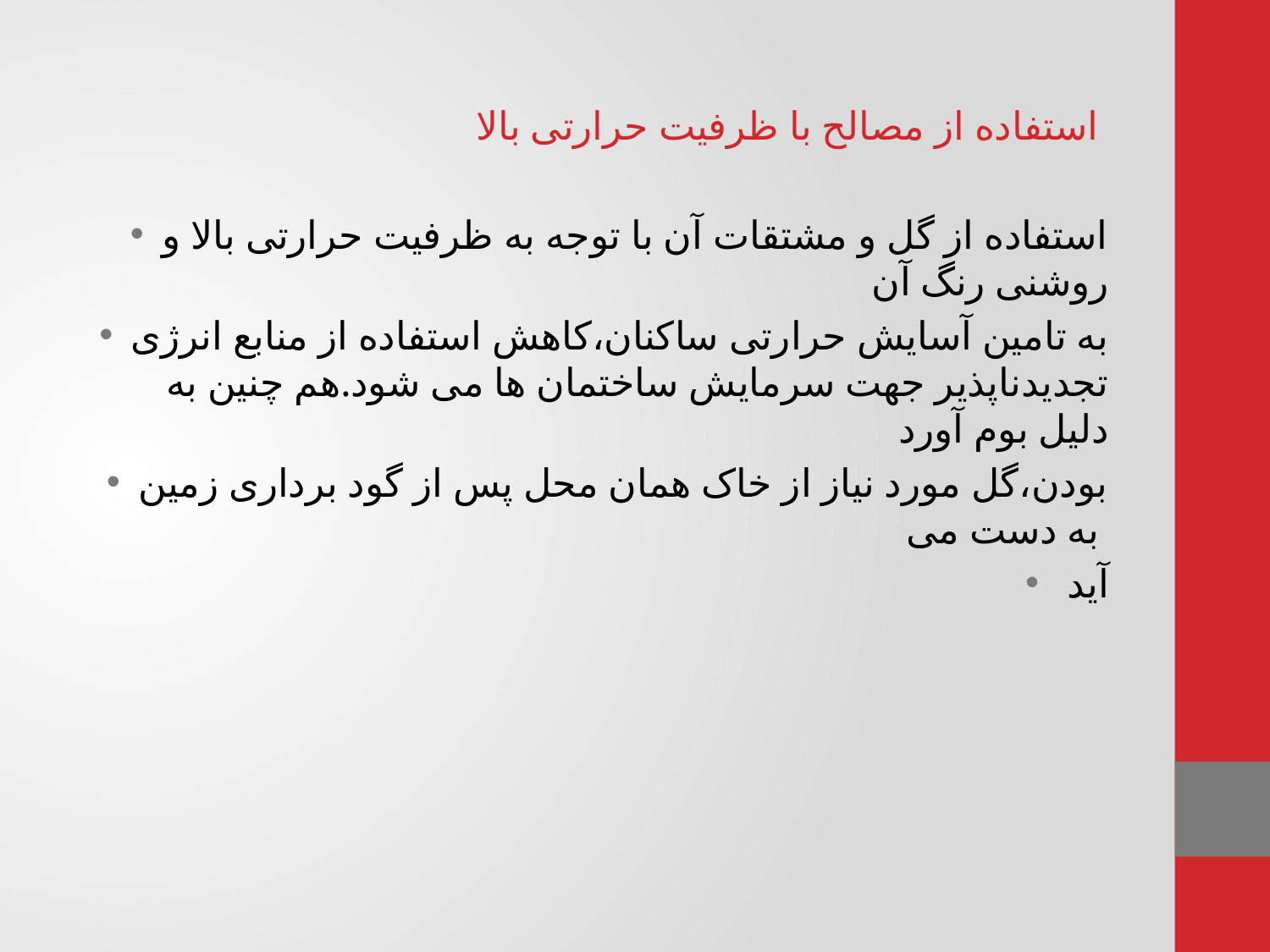

استفاده از مصالح با ظرفیت حرارتی بالا

استفاده از گل و مشتقات آن با توجه به ظرفیت حرارتی بالا و روشنی رنگ آن
به تامین آسایش حرارتی ساکنان،کاهش استفاده از منابع انرژی تجدیدناپذیر جهت سرمایش ساختمان ها می شود.هم چنین به دلیل بوم آورد
بودن،گل مورد نیاز از خاک همان محل پس از گود برداری زمین به دست می
 آید